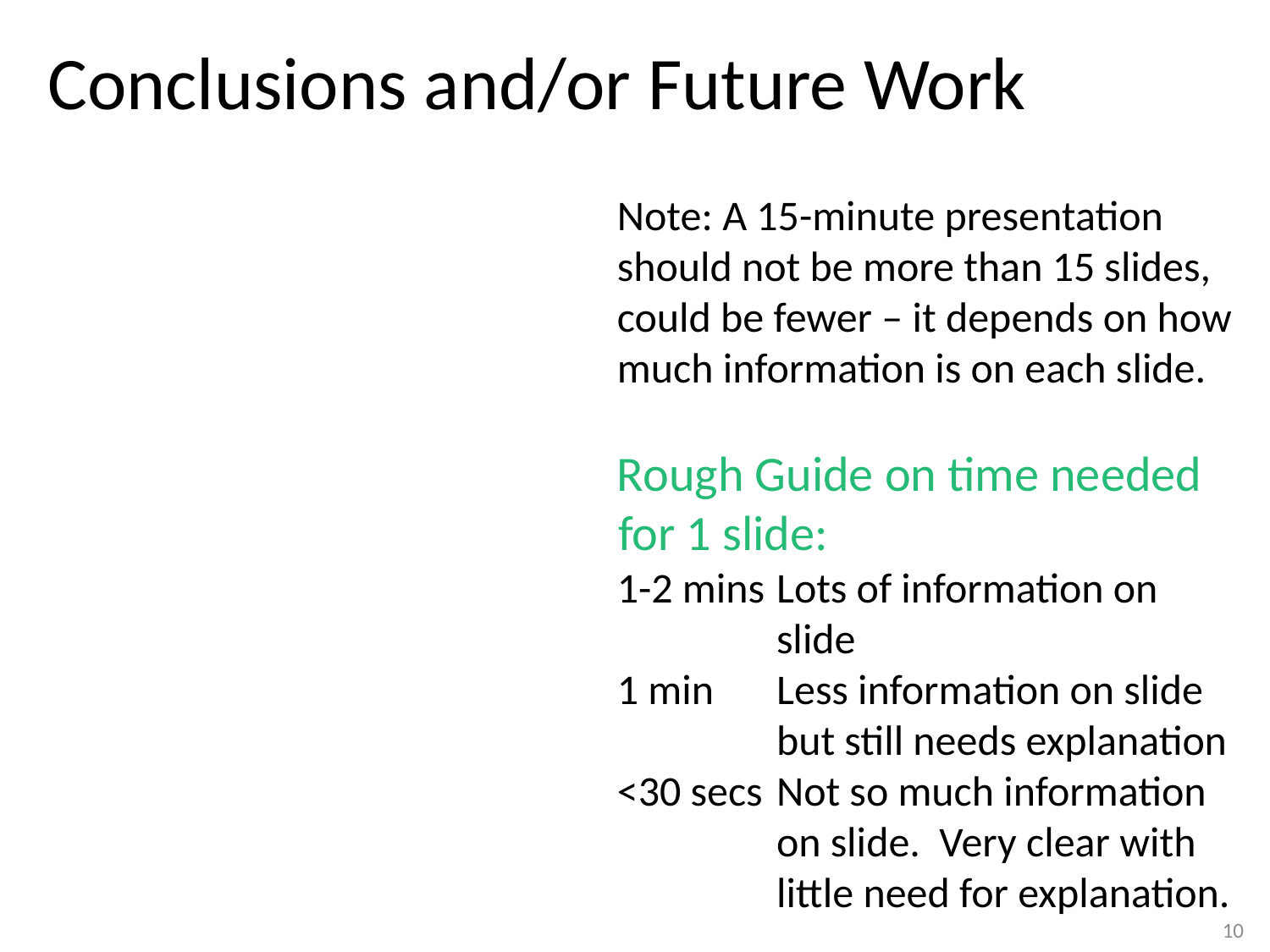

# Conclusions and/or Future Work
Note: A 15-minute presentation should not be more than 15 slides, could be fewer – it depends on how much information is on each slide.
Rough Guide on time needed for 1 slide:
1-2 mins	Lots of information on slide
1 min	Less information on slide but still needs explanation
<30 secs	Not so much information on slide.  Very clear with little need for explanation.

10